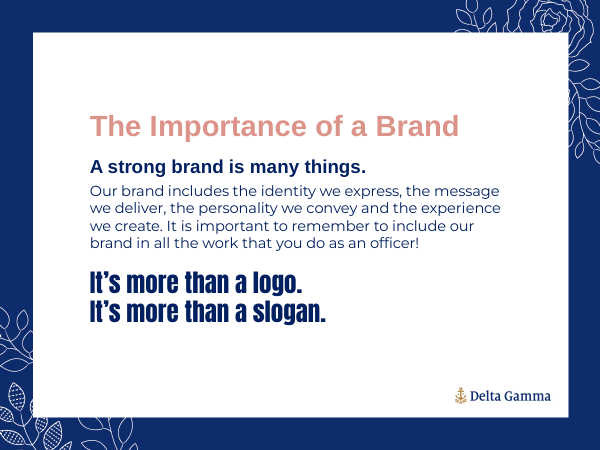

The Importance of a Brand
A strong brand is many things.
Our brand includes the identity we express, the message we deliver, the personality we convey and the experience we create. It is important to remember to include our brand in all the work that you do as an officer!
It’s more than a logo.
It’s more than a slogan.